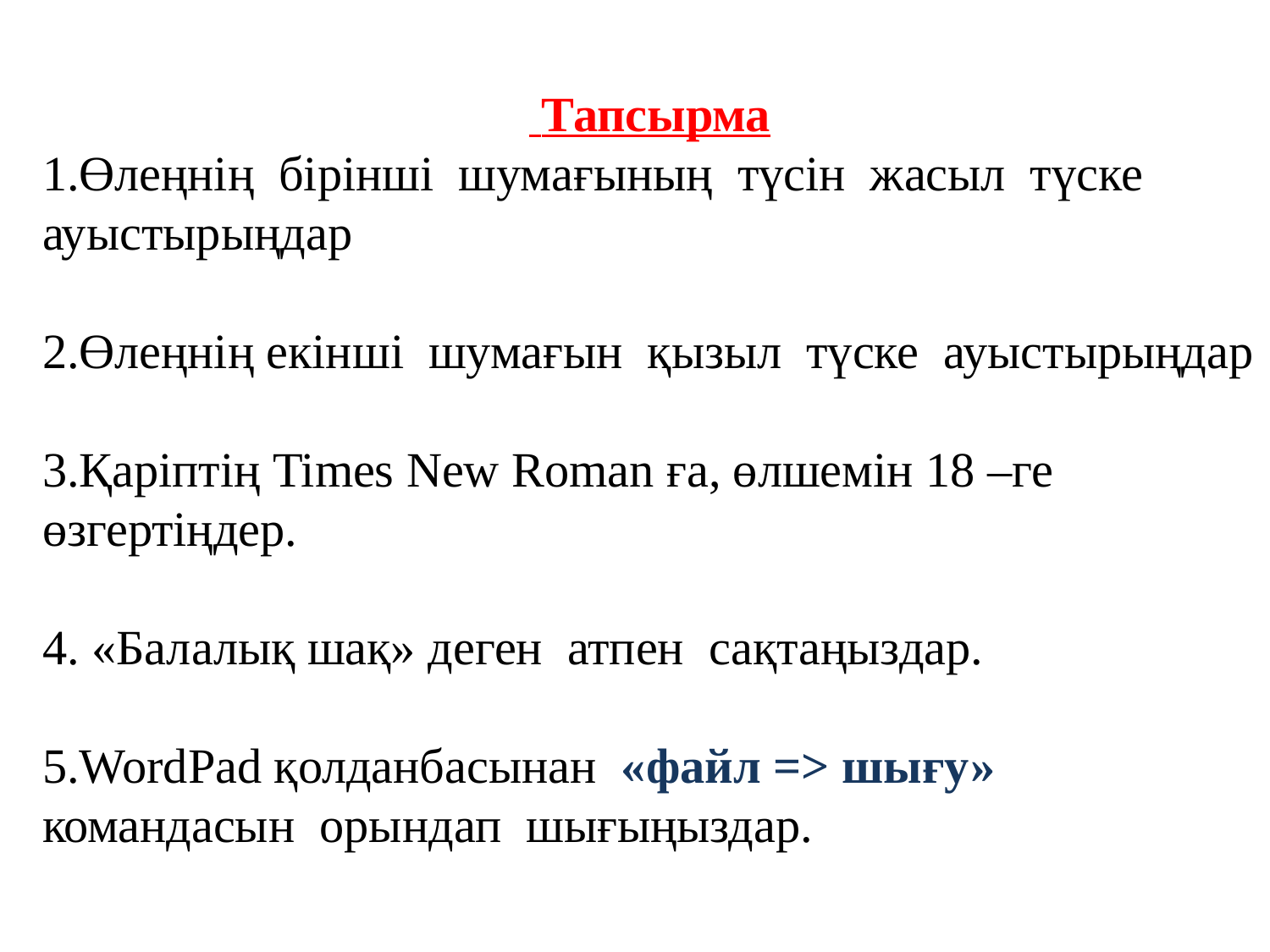

Тапсырма
1.Өлеңнің  бірінші  шумағының  түсін  жасыл  түске  ауыстырыңдар

2.Өлеңнің екінші  шумағын  қызыл  түске  ауыстырыңдар

3.Қаріптің Times New Roman ға, өлшемін 18 –ге өзгертіңдер.

4. «Балалық шақ» деген  атпен  сақтаңыздар.

5.WordPad қолданбасынан  «файл => шығу» командасын  орындап  шығыңыздар.